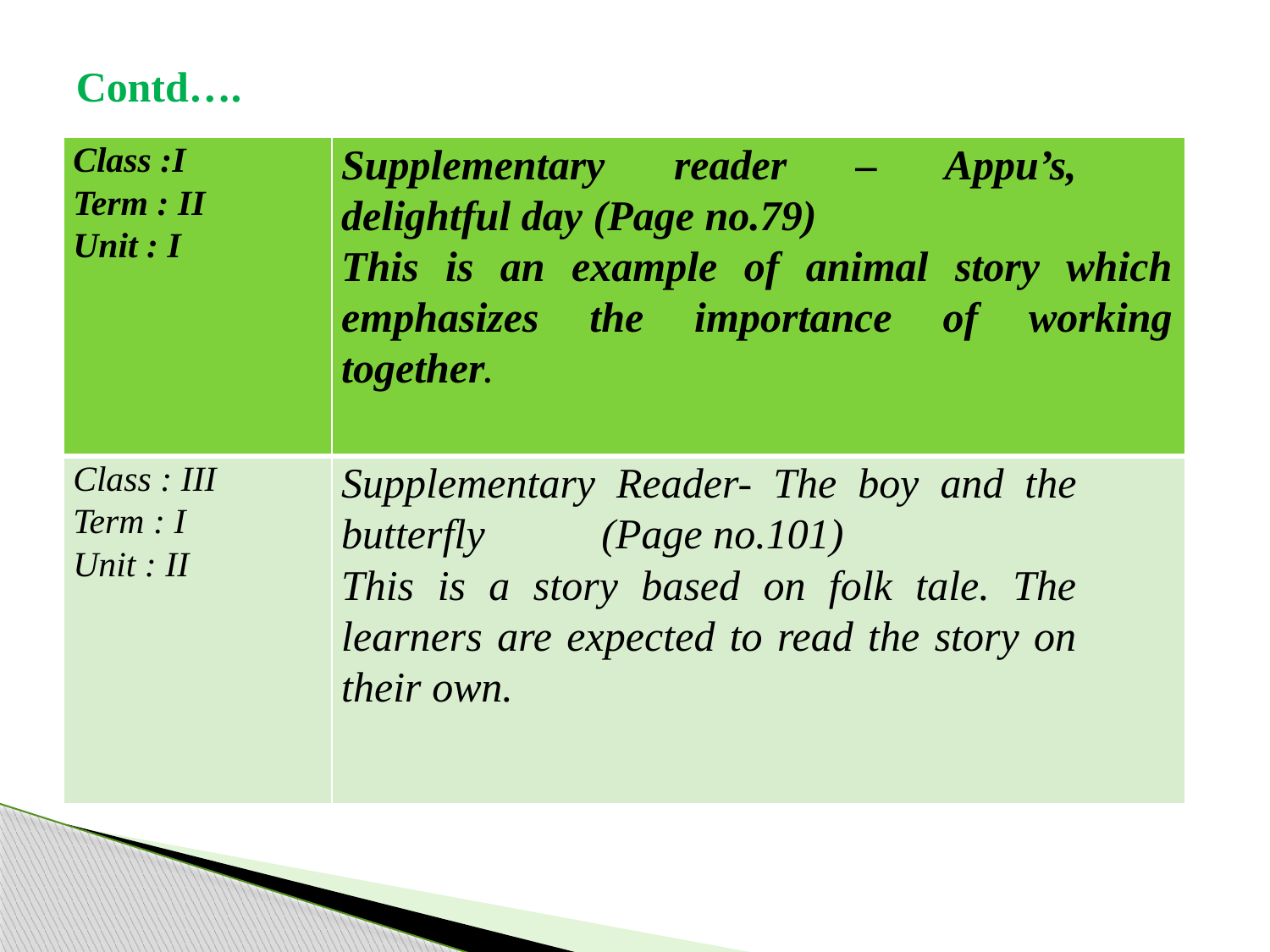

# Contd….
| Class :I Term : II Unit : I | Supplementary reader – Appu’s, delightful day (Page no.79) This is an example of animal story which emphasizes the importance of working together. |
| --- | --- |
| Class : III Term : I Unit : II | Supplementary Reader- The boy and the butterfly (Page no.101) This is a story based on folk tale. The learners are expected to read the story on their own. |